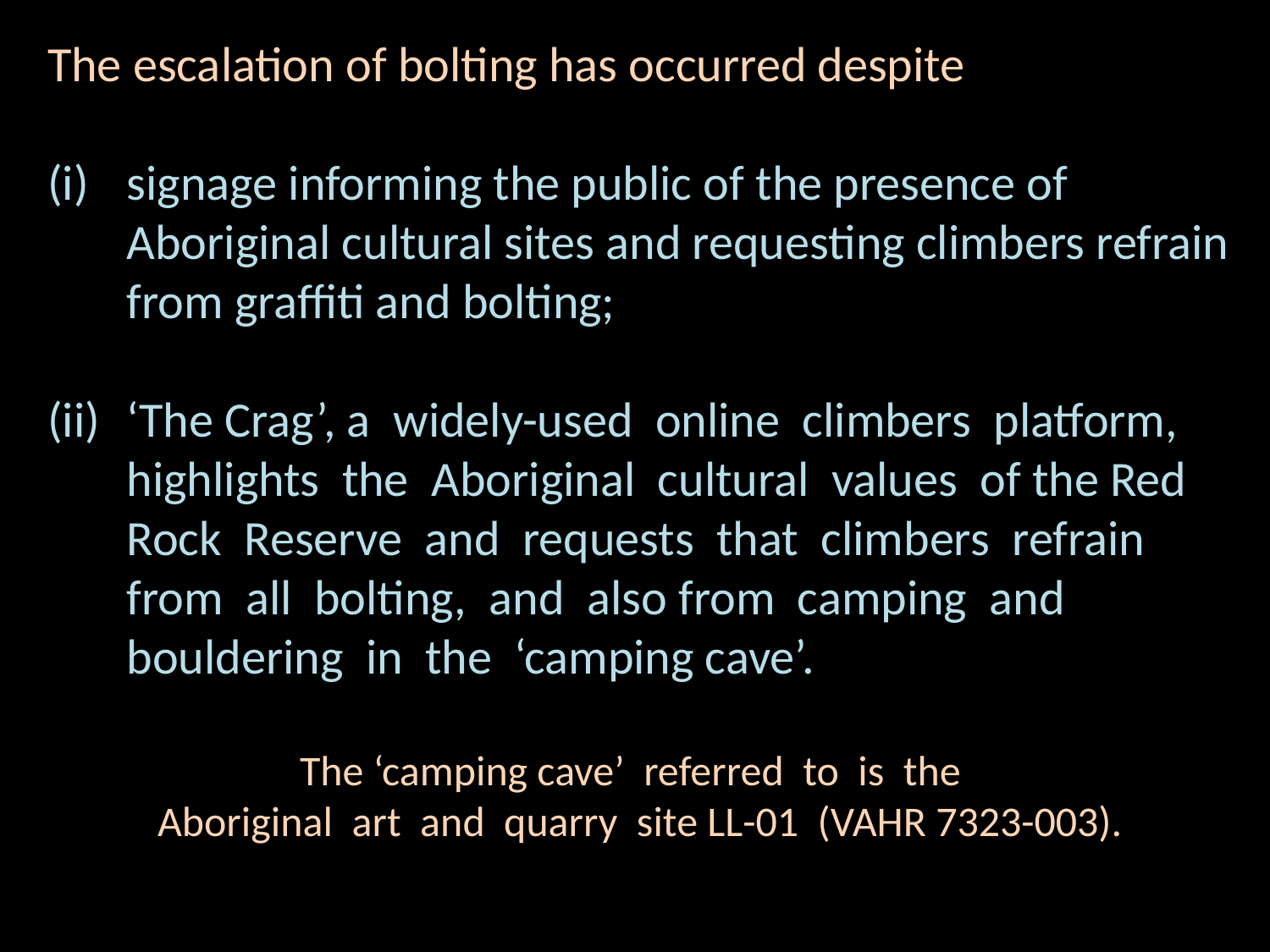

The escalation of bolting has occurred despite

signage informing the public of the presence of Aboriginal cultural sites and requesting climbers refrain from graffiti and bolting;

‘The Crag’, a  widely-used  online  climbers  platform,  highlights  the  Aboriginal  cultural  values  of the Red  Rock  Reserve  and  requests  that  climbers  refrain  from  all  bolting,  and  also from  camping  and  bouldering  in  the  ‘camping cave’.

The ‘camping cave’  referred  to  is  the
Aboriginal  art  and  quarry  site LL-01  (VAHR 7323-003).